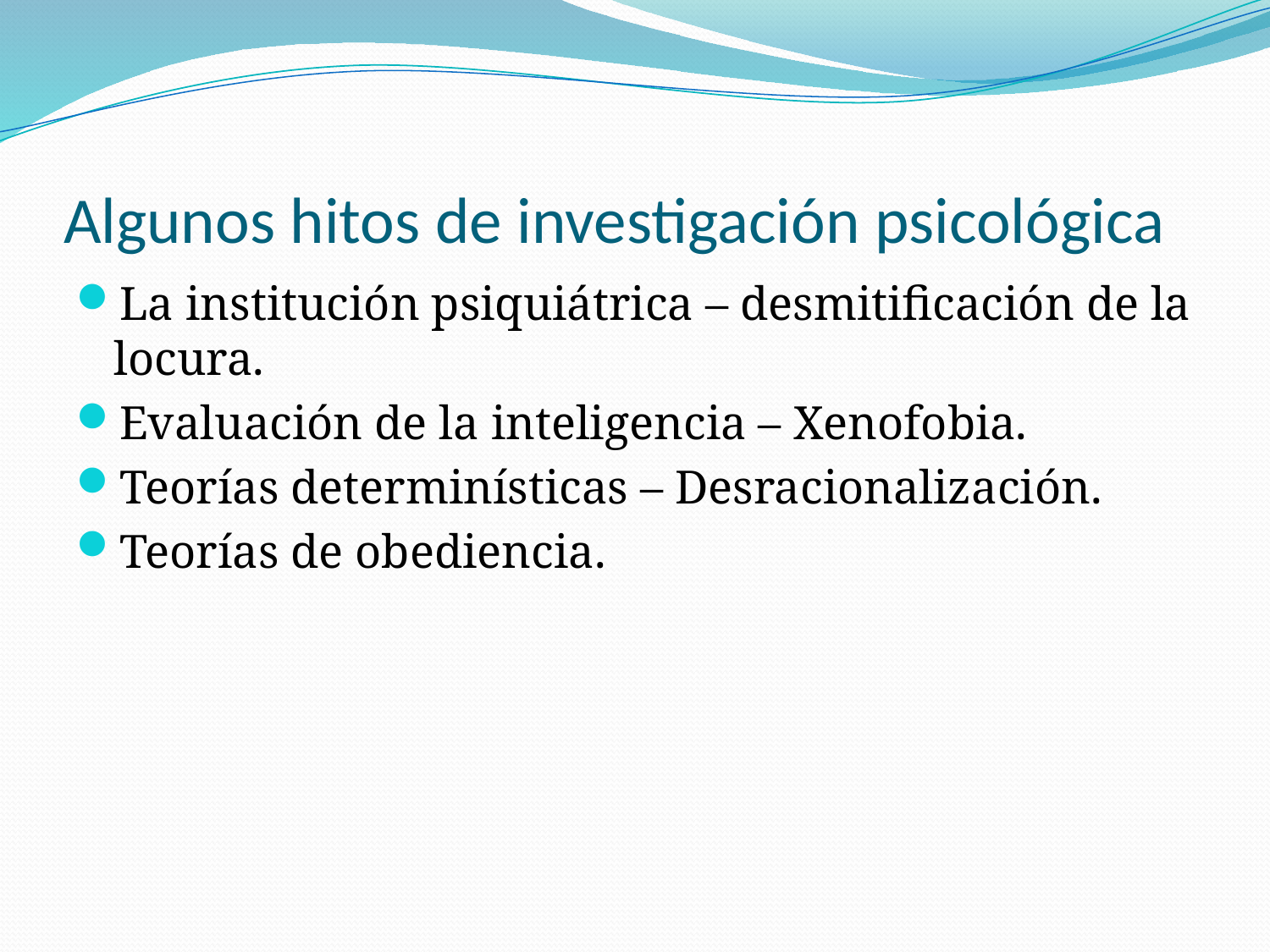

# Algunos hitos de investigación psicológica
La institución psiquiátrica – desmitificación de la locura.
Evaluación de la inteligencia – Xenofobia.
Teorías determinísticas – Desracionalización.
Teorías de obediencia.